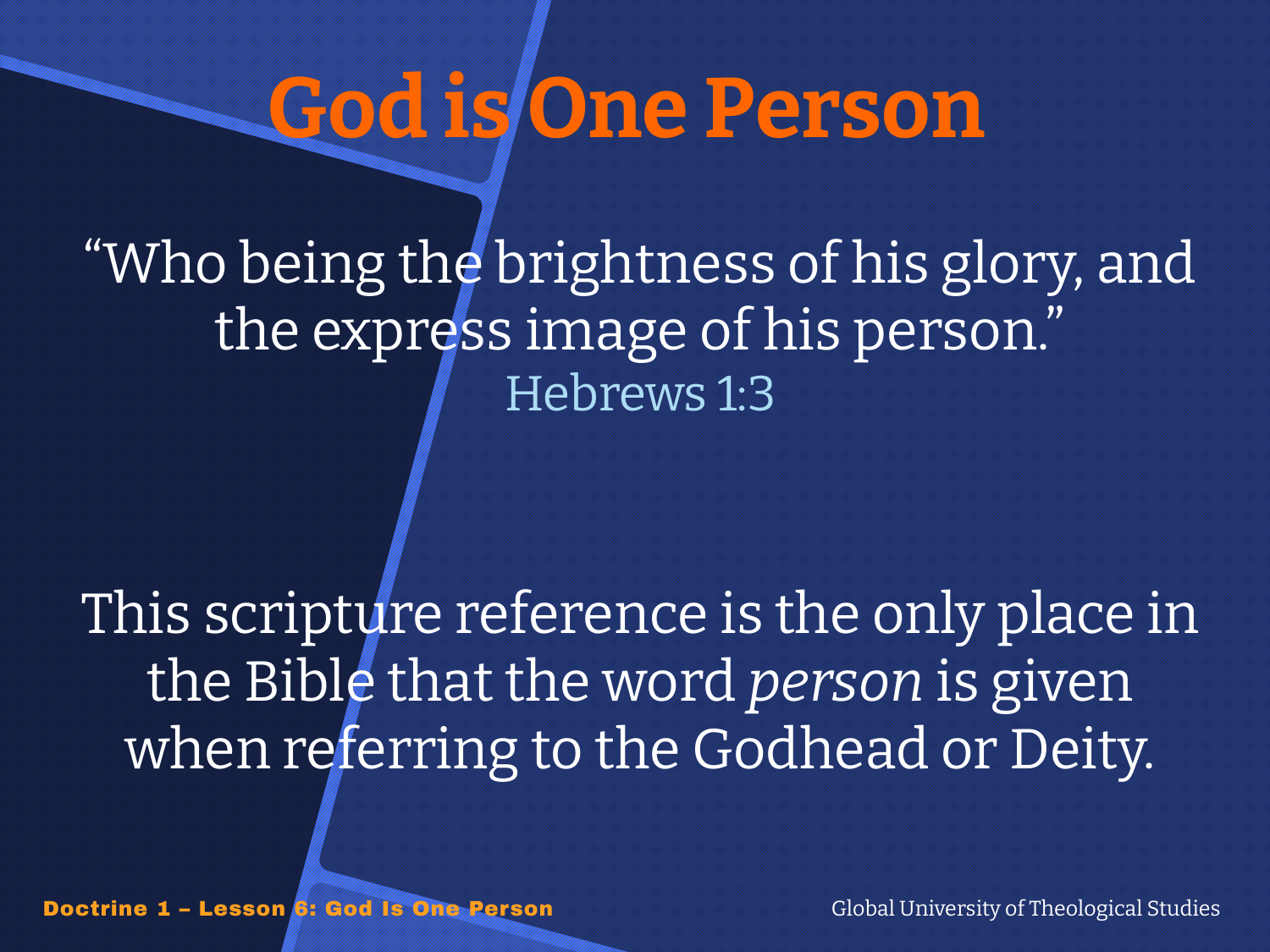

God is One Person
“Who being the brightness of his glory, and the express image of his person.”
Hebrews 1:3
This scripture reference is the only place in the Bible that the word person is given when referring to the Godhead or Deity.
Doctrine 1 – Lesson 6: God Is One Person                                   Global University of Theological Studies